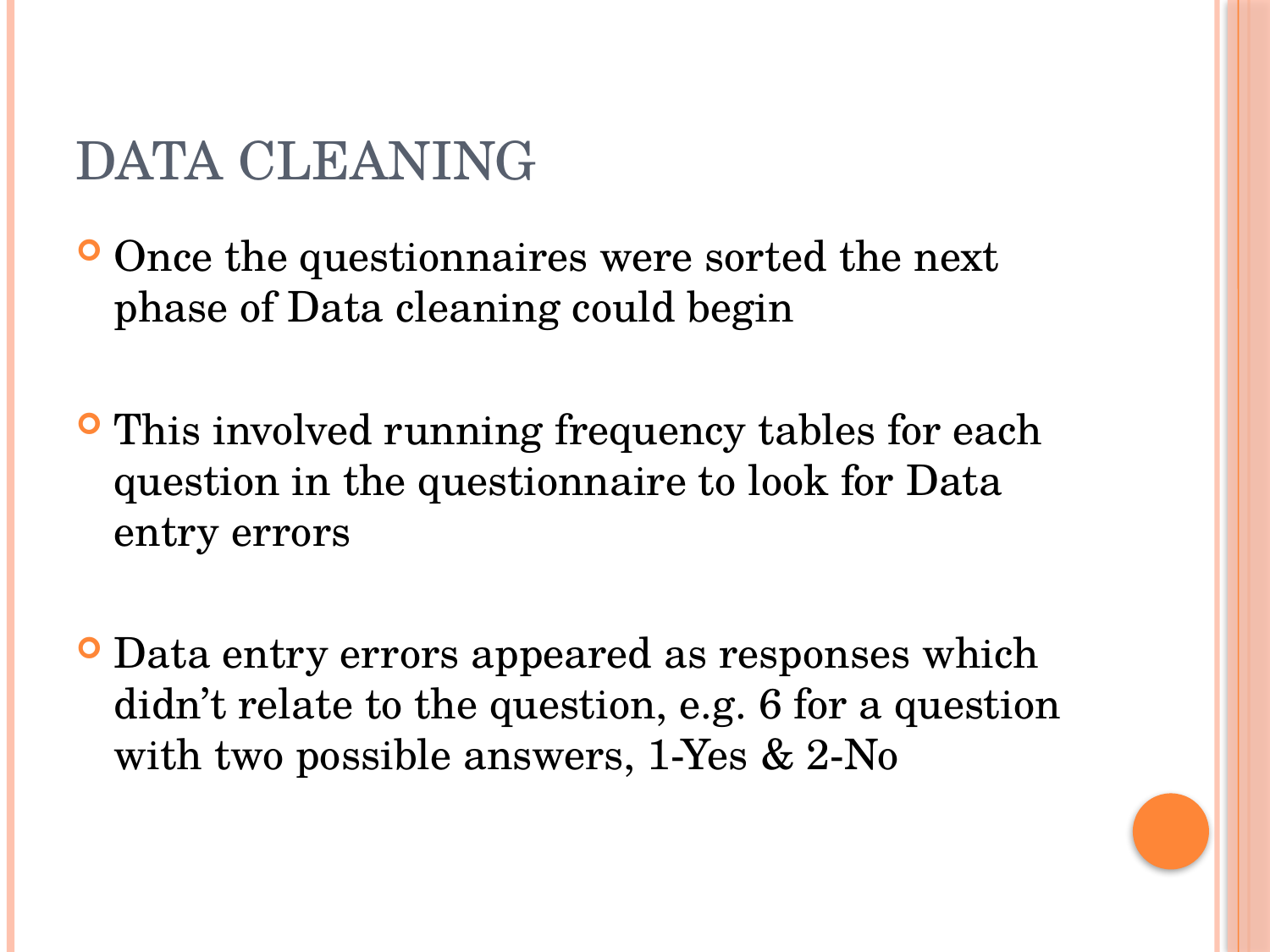

# Data cleaning
Once the questionnaires were sorted the next phase of Data cleaning could begin

This involved running frequency tables for each question in the questionnaire to look for Data entry errors

Data entry errors appeared as responses which didn’t relate to the question, e.g. 6 for a question with two possible answers, 1-Yes & 2-No